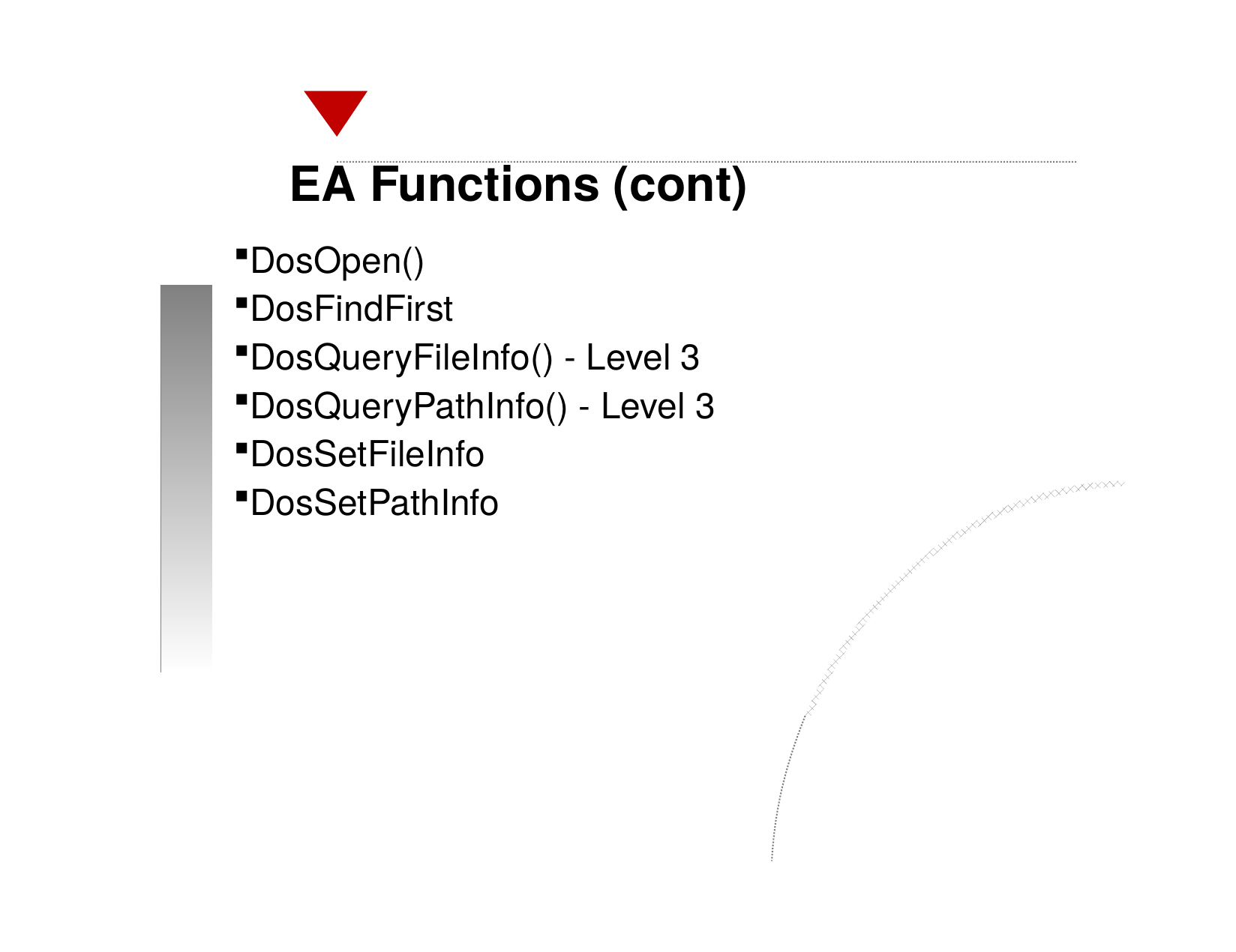

EA Functions (cont)
DosOpen()
DosFindFirst
DosQueryFileInfo() - Level 3
DosQueryPathInfo() - Level 3
DosSetFileInfo
DosSetPathInfo